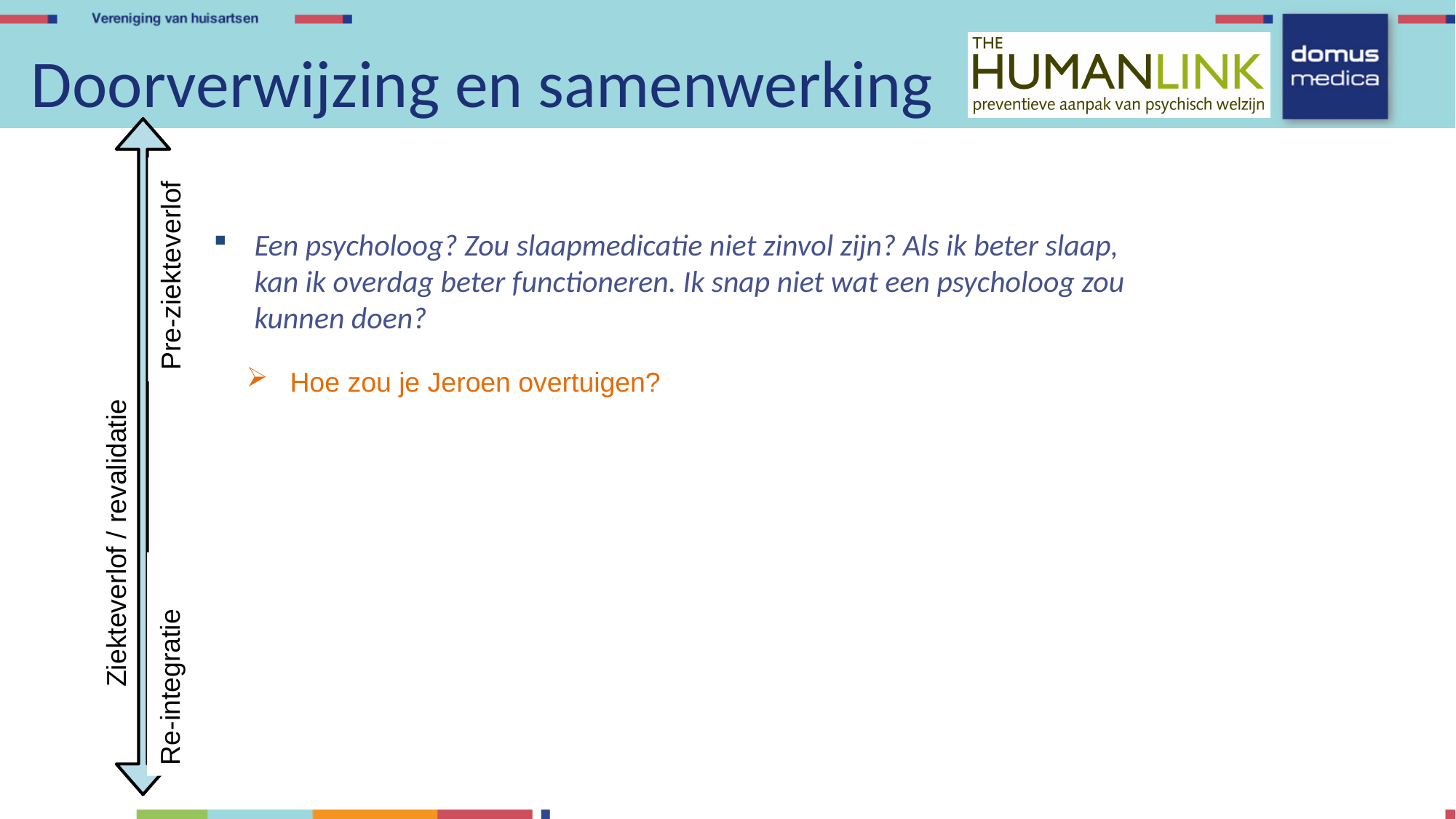

# Doorverwijzing en samenwerking
Een psycholoog? Zou slaapmedicatie niet zinvol zijn? Als ik beter slaap, kan ik overdag beter functioneren. Ik snap niet wat een psycholoog zou kunnen doen?

Pre-ziekteverlof
Hoe zou je Jeroen overtuigen?

Ziekteverlof / revalidatie
Re-integratie